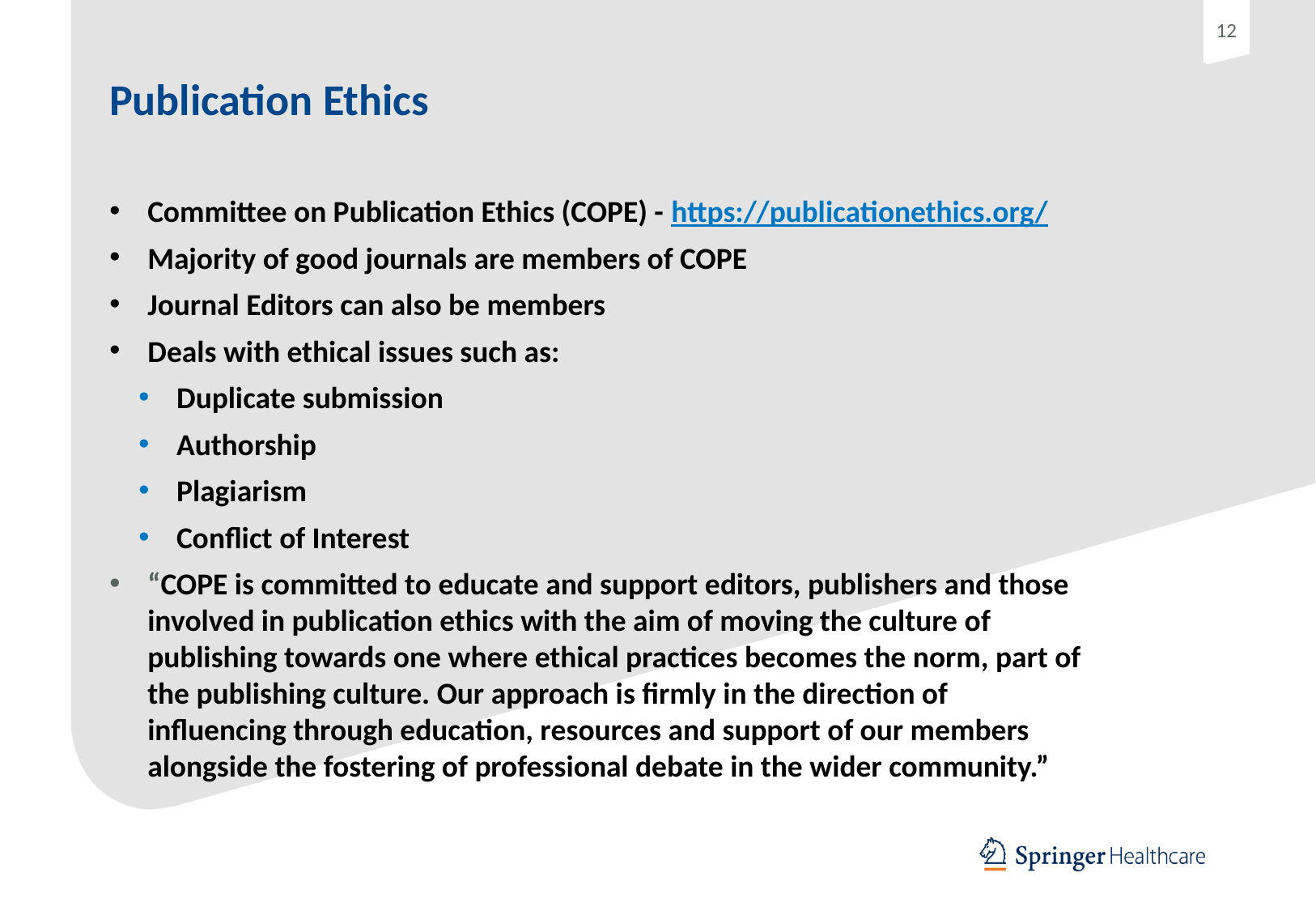

# Publication Ethics
Committee on Publication Ethics (COPE) - https://publicationethics.org/
Majority of good journals are members of COPE
Journal Editors can also be members
Deals with ethical issues such as:
Duplicate submission
Authorship
Plagiarism
Conflict of Interest
“COPE is committed to educate and support editors, publishers and those involved in publication ethics with the aim of moving the culture of publishing towards one where ethical practices becomes the norm, part of the publishing culture. Our approach is firmly in the direction of influencing through education, resources and support of our members alongside the fostering of professional debate in the wider community.”